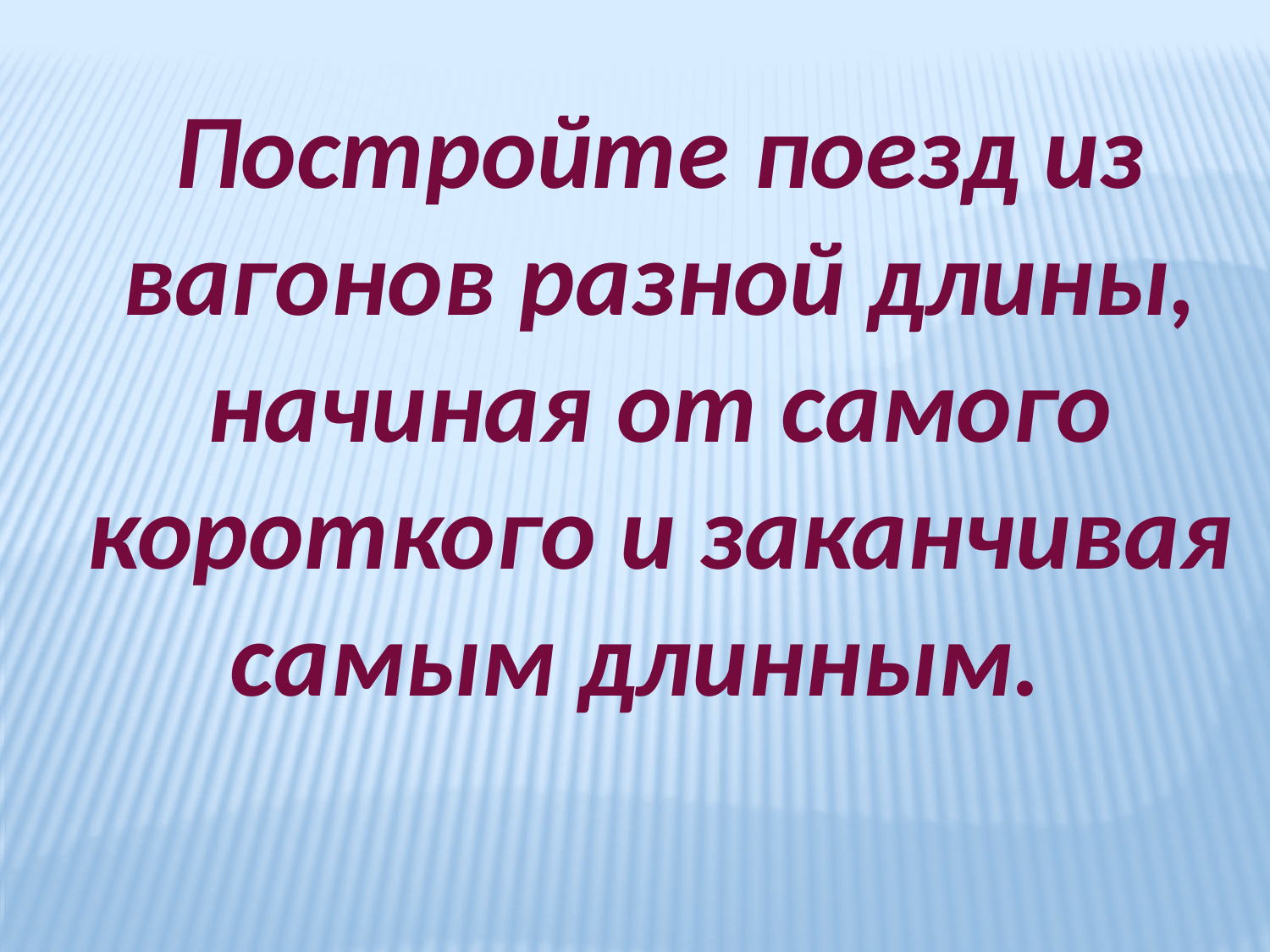

Постройте поезд из вагонов разной длины, начиная от самого короткого и заканчивая самым длинным.